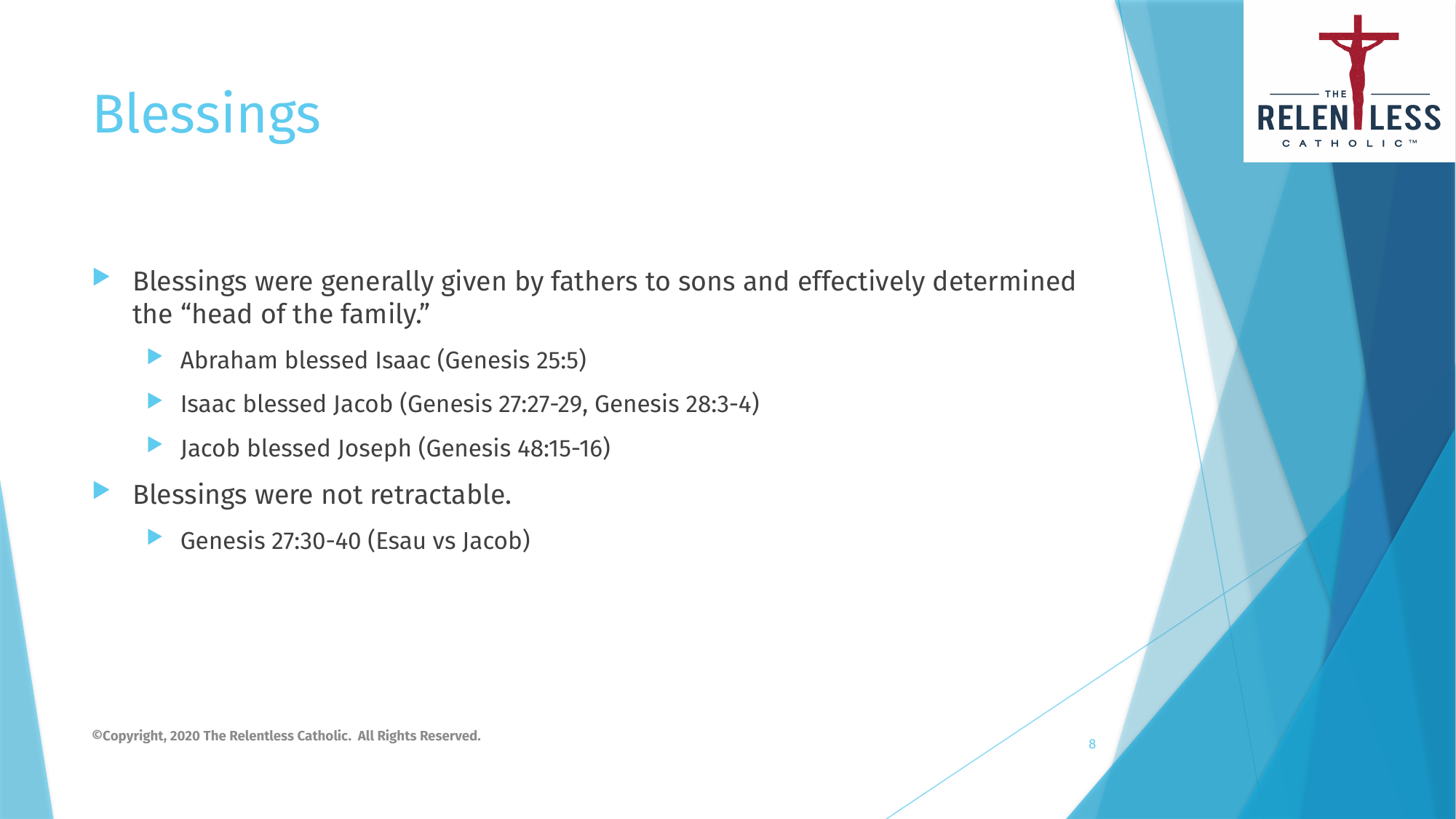

# Blessings
Blessings were generally given by fathers to sons and effectively determined the “head of the family.”
Abraham blessed Isaac (Genesis 25:5)
Isaac blessed Jacob (Genesis 27:27-29, Genesis 28:3-4)
Jacob blessed Joseph (Genesis 48:15-16)
Blessings were not retractable.
Genesis 27:30-40 (Esau vs Jacob)

©Copyright, 2020 The Relentless Catholic.  All Rights Reserved.

8